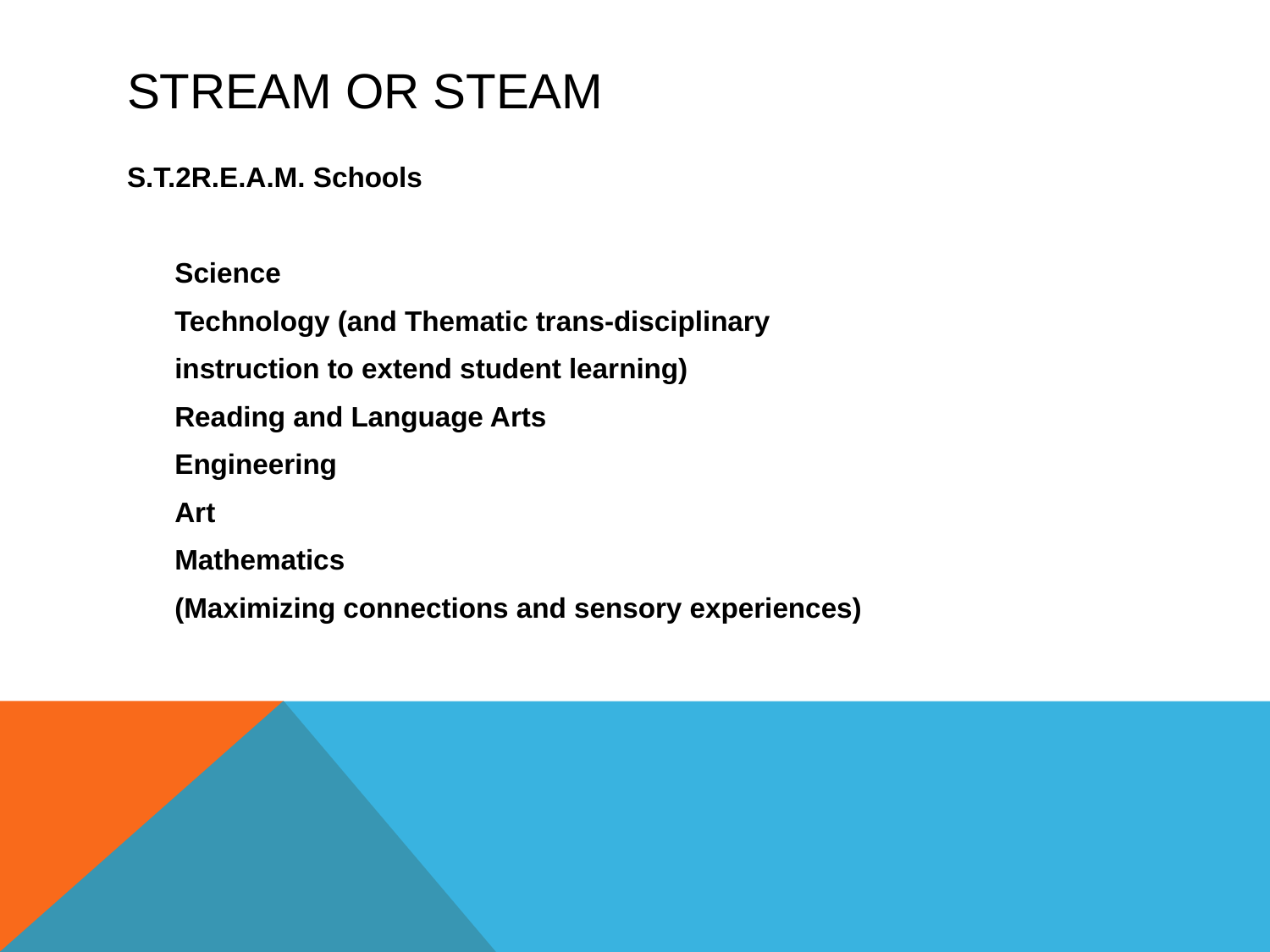

# STREAM or STEAM
S.T.2R.E.A.M. Schools

	Science
	Technology (and Thematic trans-disciplinary
	instruction to extend student learning)
	Reading and Language Arts
	Engineering
	Art
	Mathematics
	(Maximizing connections and sensory experiences)